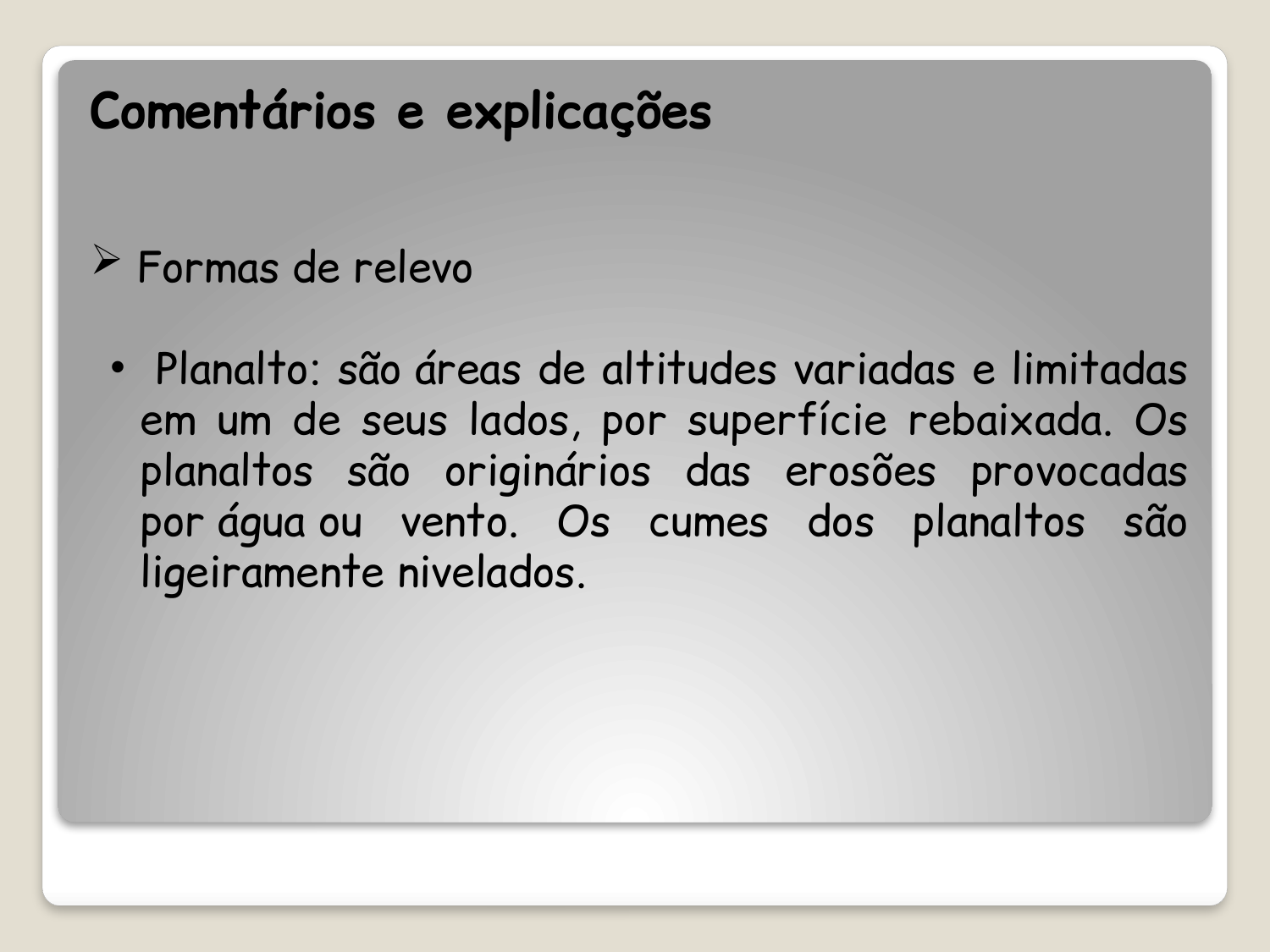

Comentários e explicações

 Formas de relevo

 Planalto: são áreas de altitudes variadas e limitadas em um de seus lados, por superfície rebaixada. Os planaltos são originários das erosões provocadas por água ou vento. Os cumes dos planaltos são ligeiramente nivelados.